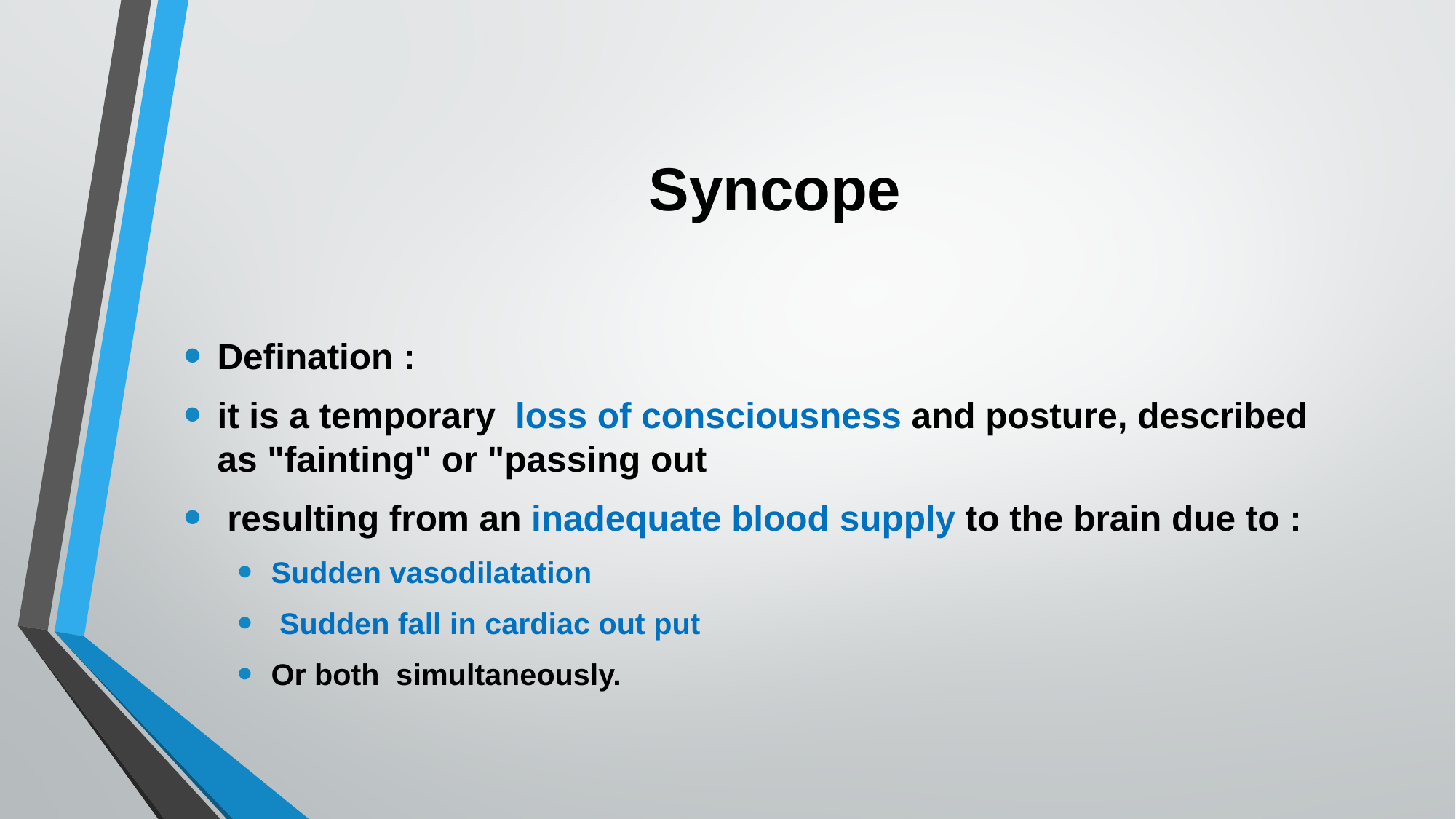

# Syncope
Defination :
it is a temporary  loss of consciousness and posture, described as "fainting" or "passing out
 resulting from an inadequate blood supply to the brain due to :
Sudden vasodilatation
 Sudden fall in cardiac out put
Or both  simultaneously.